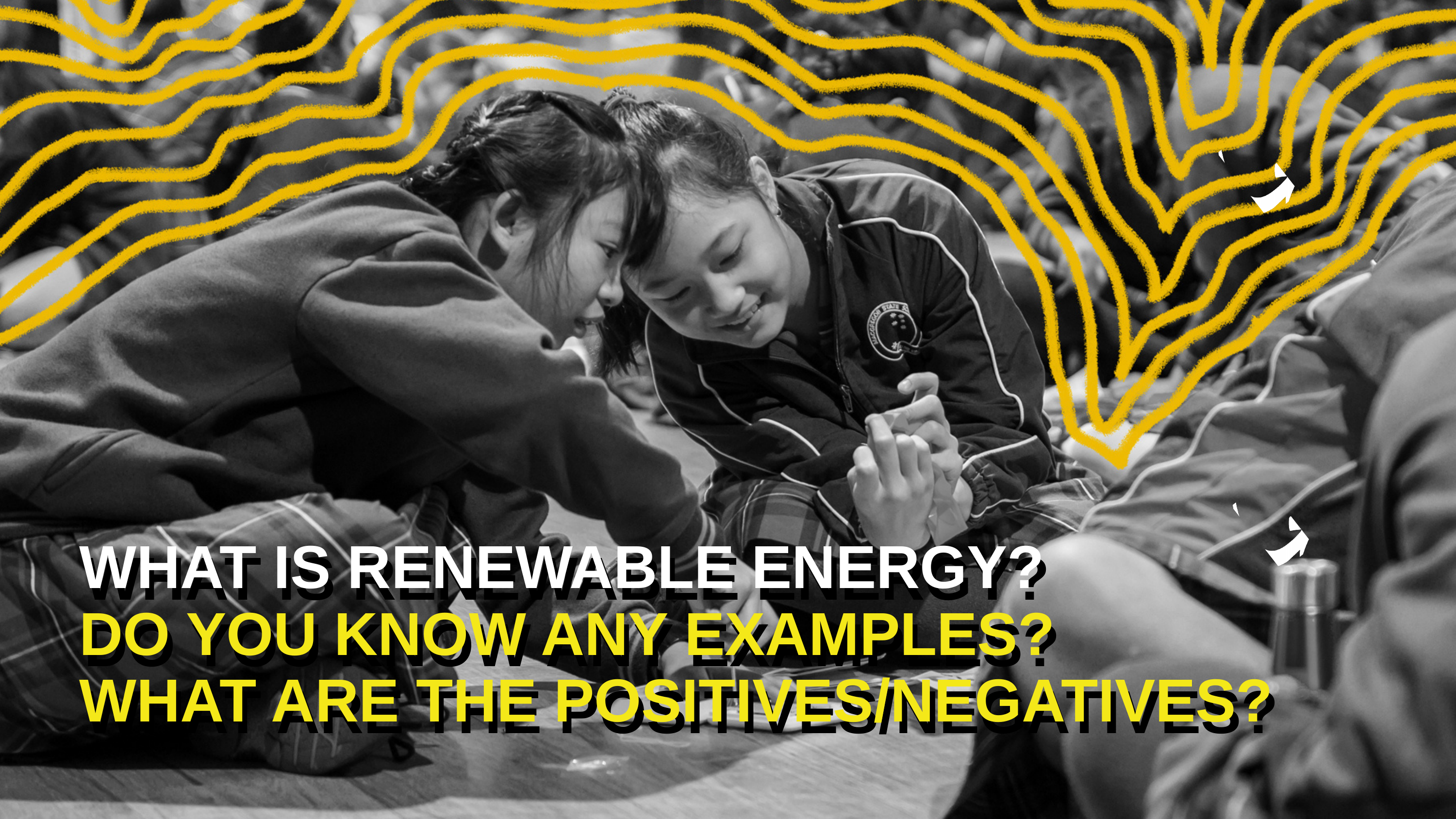

WHAT IS RENEWABLE ENERGY?
DO YOU KNOW ANY EXAMPLES?
WHAT ARE THE POSITIVES/NEGATIVES?

WHAT IS RENEWABLE ENERGY?
DO YOU KNOW ANY EXAMPLES?
WHAT ARE THE POSITIVES/NEGATIVES?